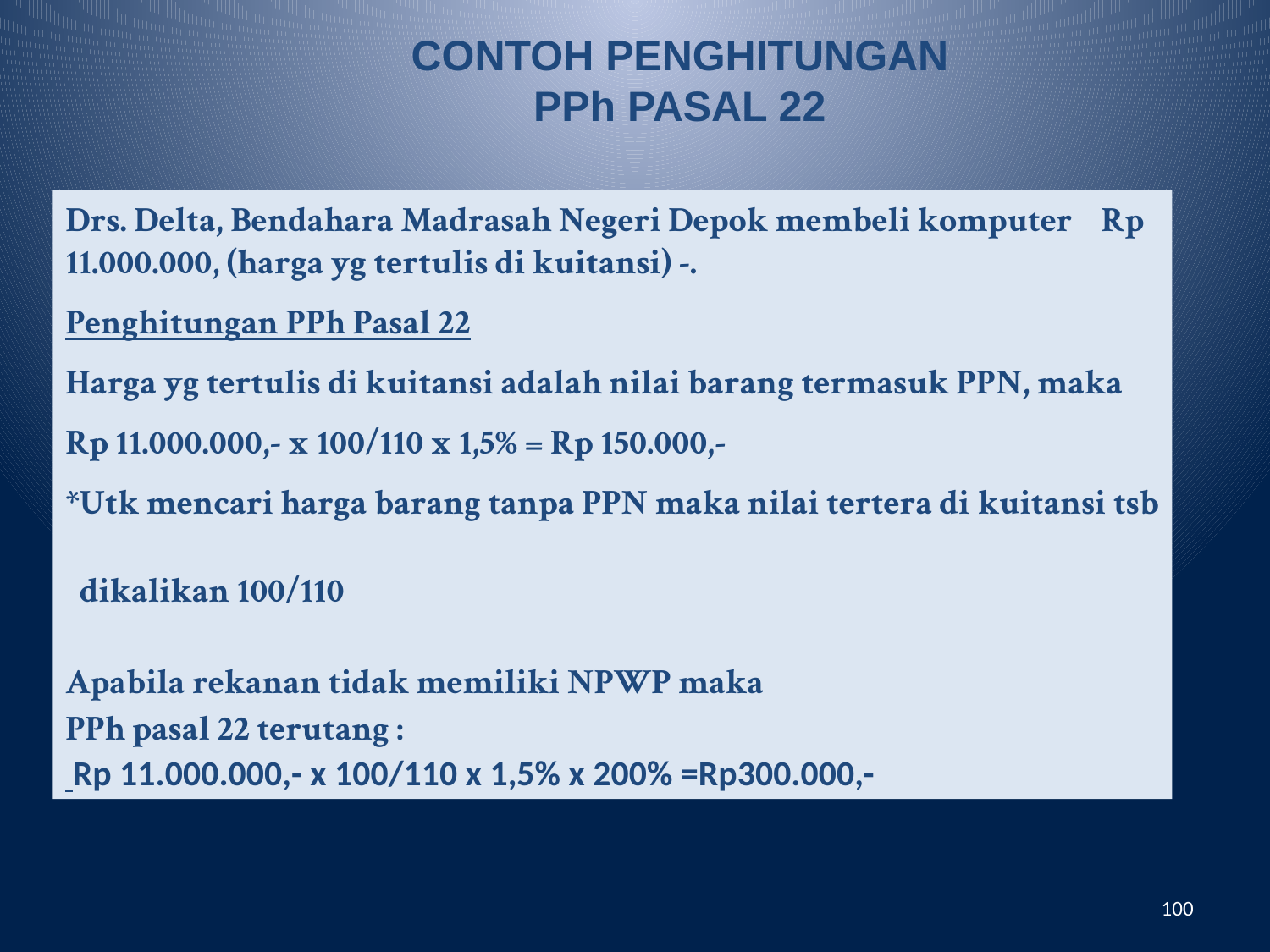

CONTOH PENGHITUNGAN
PPh PASAL 22

Drs. Delta, Bendahara Madrasah Negeri Depok membeli komputer    Rp 11.000.000, (harga yg tertulis di kuitansi) -.
Penghitungan PPh Pasal 22
Harga yg tertulis di kuitansi adalah nilai barang termasuk PPN, maka
Rp 11.000.000,- x 100/110 x 1,5% = Rp 150.000,-
*Utk mencari harga barang tanpa PPN maka nilai tertera di kuitansi tsb
  dikalikan 100/110

Apabila rekanan tidak memiliki NPWP maka
PPh pasal 22 terutang :
 Rp 11.000.000,- x 100/110 x 1,5% x 200% =Rp300.000,-

100